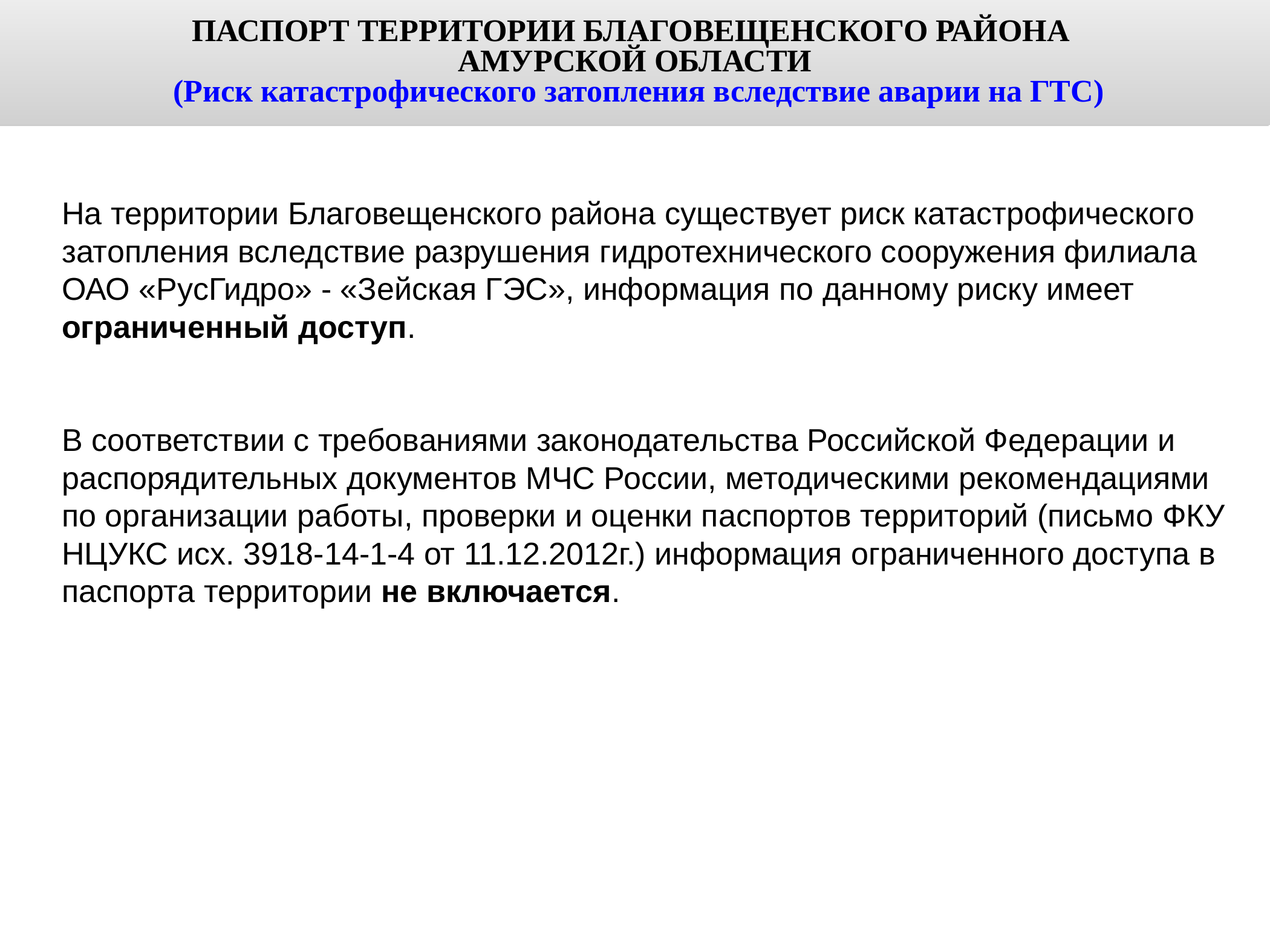

ПАСПОРТ ТЕРРИТОРИИ БЛАГОВЕЩЕНСКОГО РАЙОНА
АМУРСКОЙ ОБЛАСТИ
 (Риск катастрофического затопления вследствие аварии на ГТС)
На территории Благовещенского района существует риск катастрофического затопления вследствие разрушения гидротехнического сооружения филиала ОАО «РусГидро» - «Зейская ГЭС», информация по данному риску имеет ограниченный доступ.

В соответствии с требованиями законодательства Российской Федерации и распорядительных документов МЧС России, методическими рекомендациями
по организации работы, проверки и оценки паспортов территорий (письмо ФКУ НЦУКС исх. 3918-14-1-4 от 11.12.2012г.) информация ограниченного доступа в паспорта территории не включается.